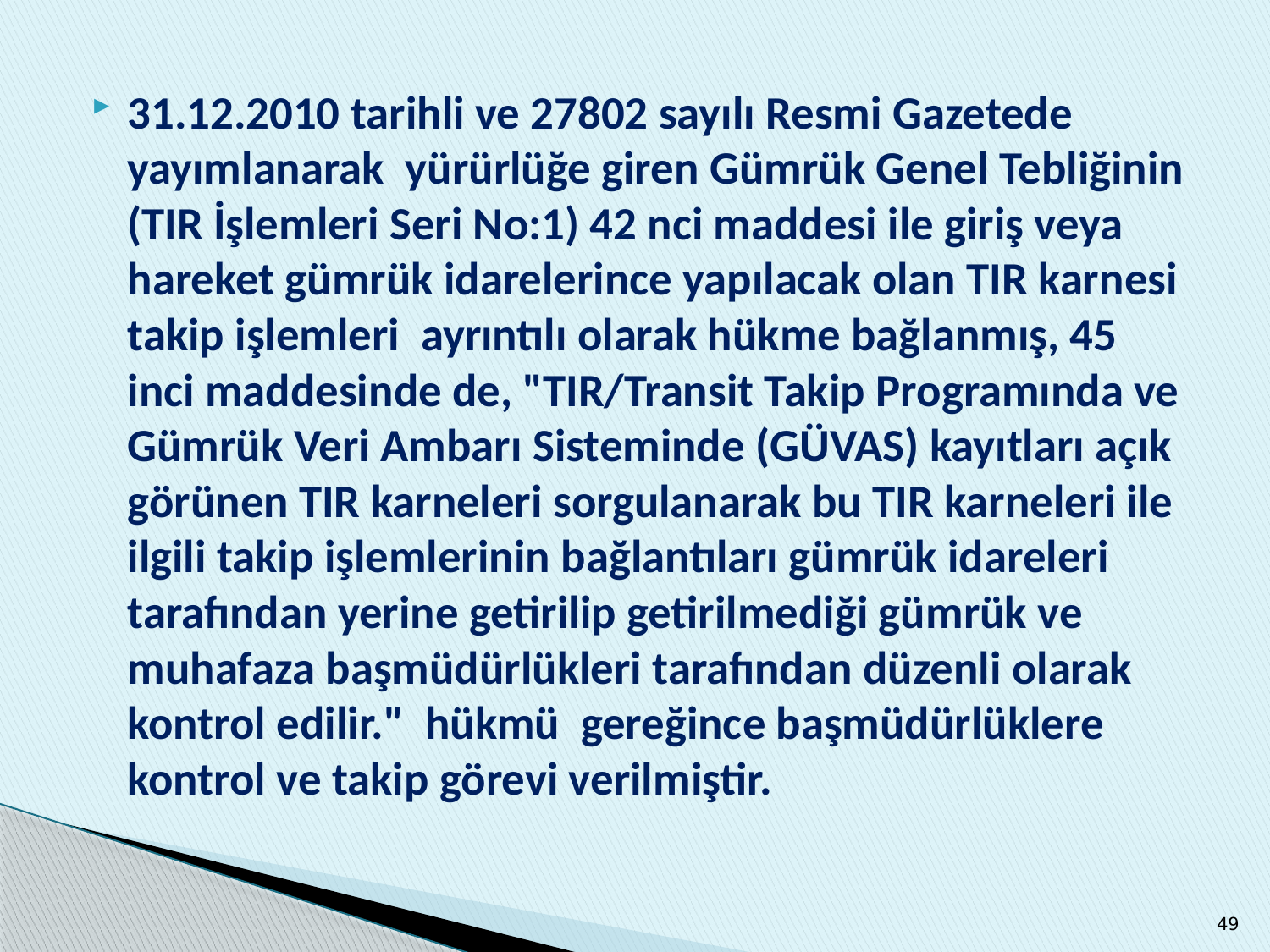

31.12.2010 tarihli ve 27802 sayılı Resmi Gazetede yayımlanarak  yürürlüğe giren Gümrük Genel Tebliğinin (TIR İşlemleri Seri No:1) 42 nci maddesi ile giriş veya hareket gümrük idarelerince yapılacak olan TIR karnesi takip işlemleri  ayrıntılı olarak hükme bağlanmış, 45 inci maddesinde de, "TIR/Transit Takip Programında ve Gümrük Veri Ambarı Sisteminde (GÜVAS) kayıtları açık görünen TIR karneleri sorgulanarak bu TIR karneleri ile ilgili takip işlemlerinin bağlantıları gümrük idareleri tarafından yerine getirilip getirilmediği gümrük ve muhafaza başmüdürlükleri tarafından düzenli olarak kontrol edilir."  hükmü  gereğince başmüdürlüklere kontrol ve takip görevi verilmiştir.

49